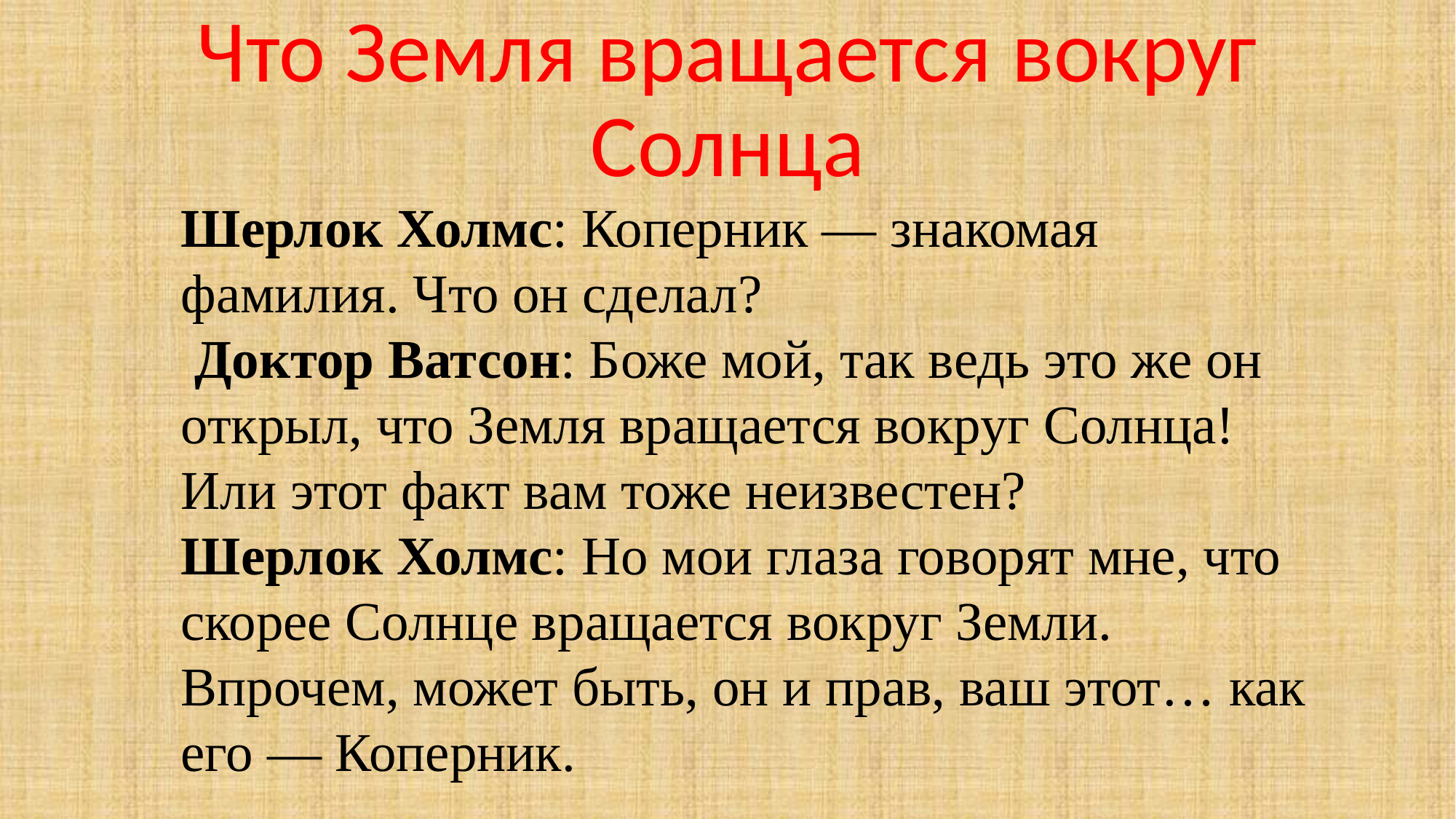

Что Земля вращается вокруг Солнца

Шерлок Холмс: Коперник — знакомая фамилия. Что он сделал?
 Доктор Ватсон: Боже мой, так ведь это же он открыл, что Земля вращается вокруг Солнца! Или этот факт вам тоже неизвестен?
Шерлок Холмс: Но мои глаза говорят мне, что скорее Солнце вращается вокруг Земли. Впрочем, может быть, он и прав, ваш этот… как его — Коперник.